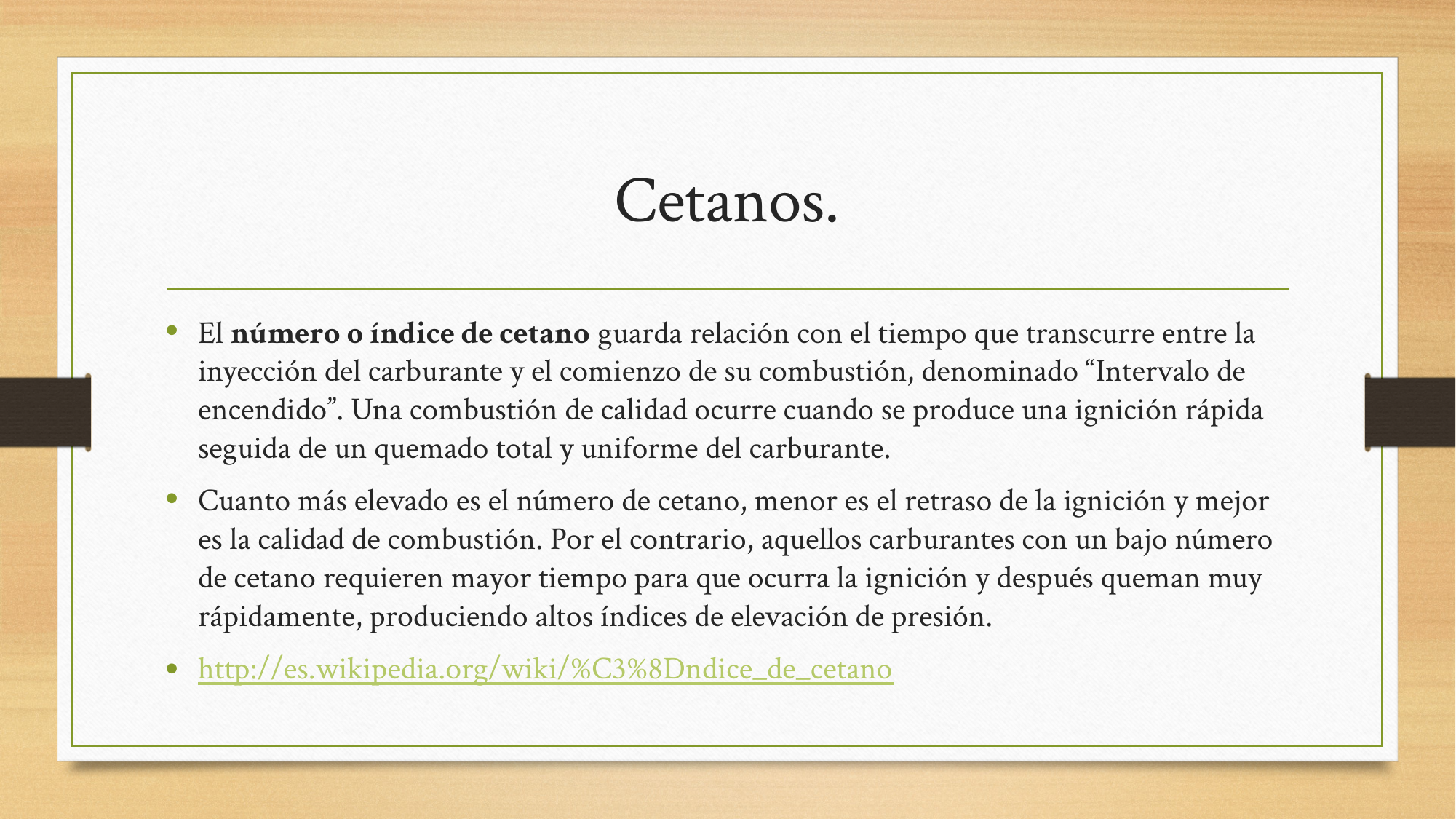

# Cetanos.
El número o índice de cetano guarda relación con el tiempo que transcurre entre la inyección del carburante y el comienzo de su combustión, denominado “Intervalo de encendido”. Una combustión de calidad ocurre cuando se produce una ignición rápida seguida de un quemado total y uniforme del carburante.
Cuanto más elevado es el número de cetano, menor es el retraso de la ignición y mejor es la calidad de combustión. Por el contrario, aquellos carburantes con un bajo número de cetano requieren mayor tiempo para que ocurra la ignición y después queman muy rápidamente, produciendo altos índices de elevación de presión.
http://es.wikipedia.org/wiki/%C3%8Dndice_de_cetano